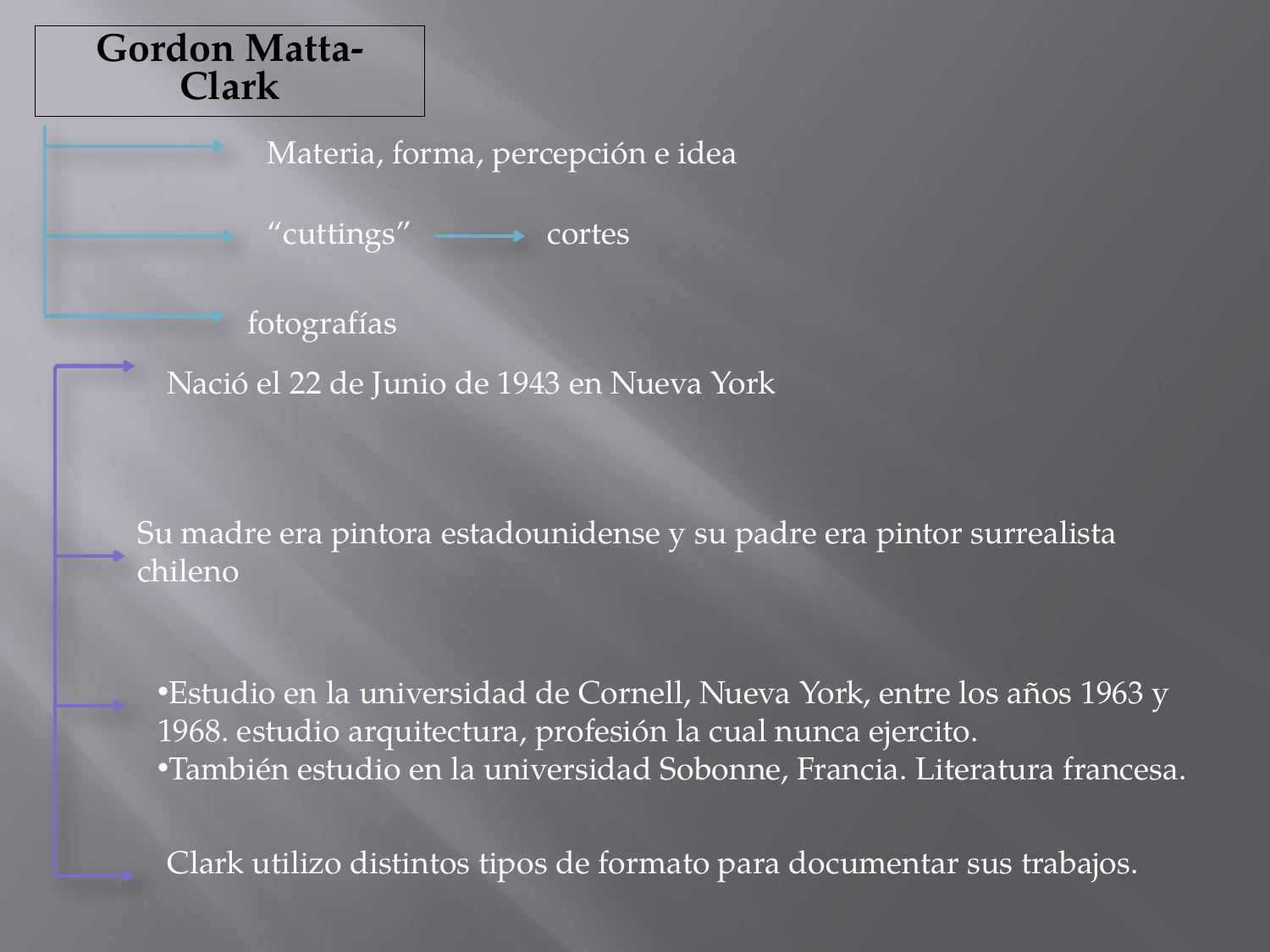

# Gordon Matta-Clark
Materia, forma, percepción e idea
“cuttings”
cortes

fotografías
Nació el 22 de Junio de 1943 en Nueva York
Su madre era pintora estadounidense y su padre era pintor surrealista chileno
Estudio en la universidad de Cornell, Nueva York, entre los años 1963 y 1968. estudio arquitectura, profesión la cual nunca ejercito.
También estudio en la universidad Sobonne, Francia. Literatura francesa.
Clark utilizo distintos tipos de formato para documentar sus trabajos.